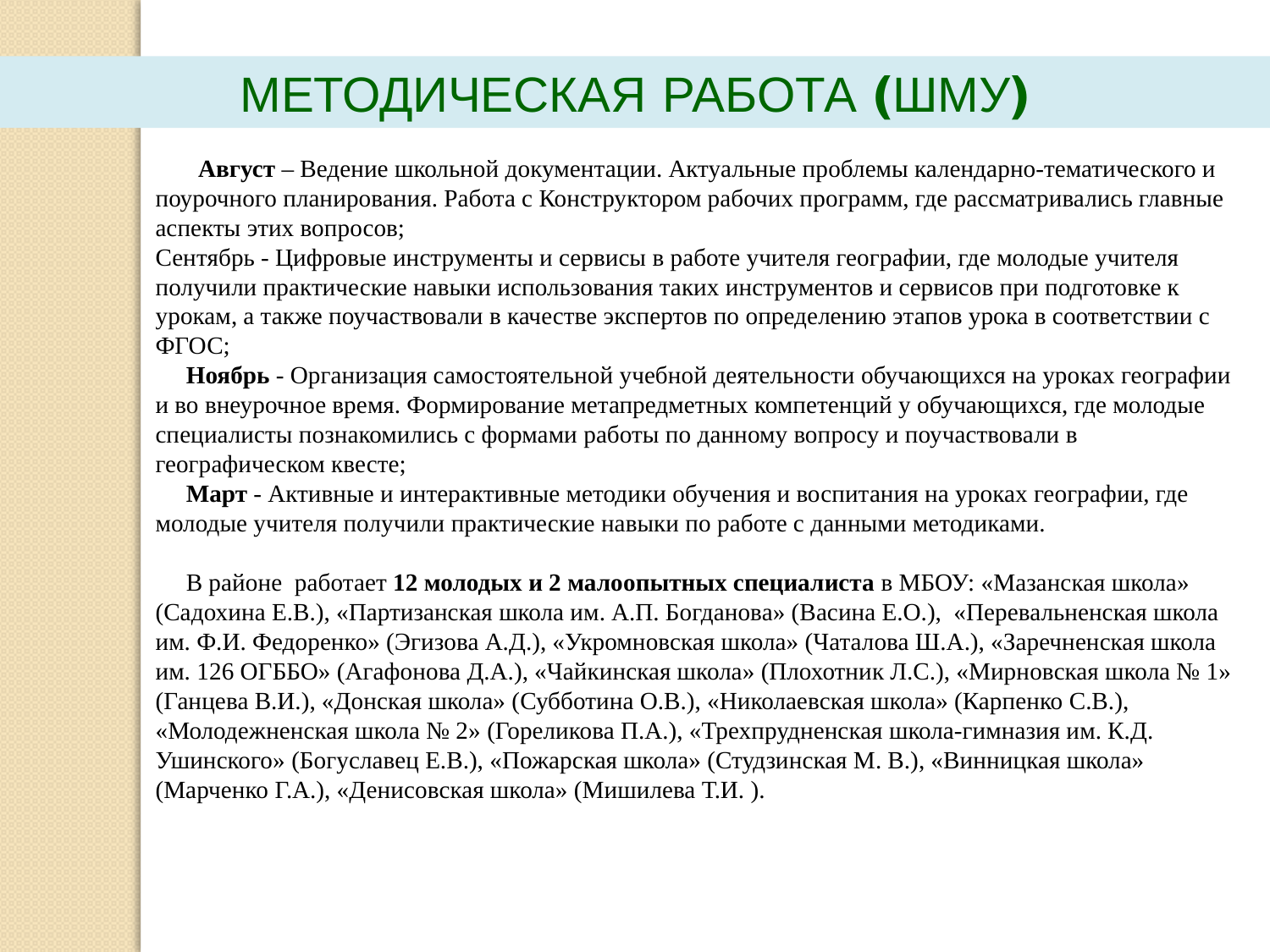

МЕТОДИЧЕСКАЯ РАБОТА (ШМУ)
       Август – Ведение школьной документации. Актуальные проблемы календарно-тематического и поурочного планирования. Работа с Конструктором рабочих программ, где рассматривались главные аспекты этих вопросов;
Сентябрь - Цифровые инструменты и сервисы в работе учителя географии, где молодые учителя получили практические навыки использования таких инструментов и сервисов при подготовке к урокам, а также поучаствовали в качестве экспертов по определению этапов урока в соответствии с ФГОС;
     Ноябрь - Организация самостоятельной учебной деятельности обучающихся на уроках географии и во внеурочное время. Формирование метапредметных компетенций у обучающихся, где молодые специалисты познакомились с формами работы по данному вопросу и поучаствовали в географическом квесте;
     Март - Активные и интерактивные методики обучения и воспитания на уроках географии, где молодые учителя получили практические навыки по работе с данными методиками.

     В районе  работает 12 молодых и 2 малоопытных специалиста в МБОУ: «Мазанская школа» (Садохина Е.В.), «Партизанская школа им. А.П. Богданова» (Васина Е.О.),  «Перевальненская школа им. Ф.И. Федоренко» (Эгизова А.Д.), «Укромновская школа» (Чаталова Ш.А.), «Заречненская школа им. 126 ОГББО» (Агафонова Д.А.), «Чайкинская школа» (Плохотник Л.С.), «Мирновская школа № 1» (Ганцева В.И.), «Донская школа» (Субботина О.В.), «Николаевская школа» (Карпенко С.В.), «Молодежненская школа № 2» (Гореликова П.А.), «Трехпрудненская школа-гимназия им. К.Д. Ушинского» (Богуславец Е.В.), «Пожарская школа» (Студзинская М. В.), «Винницкая школа» (Марченко Г.А.), «Денисовская школа» (Мишилева Т.И. ).